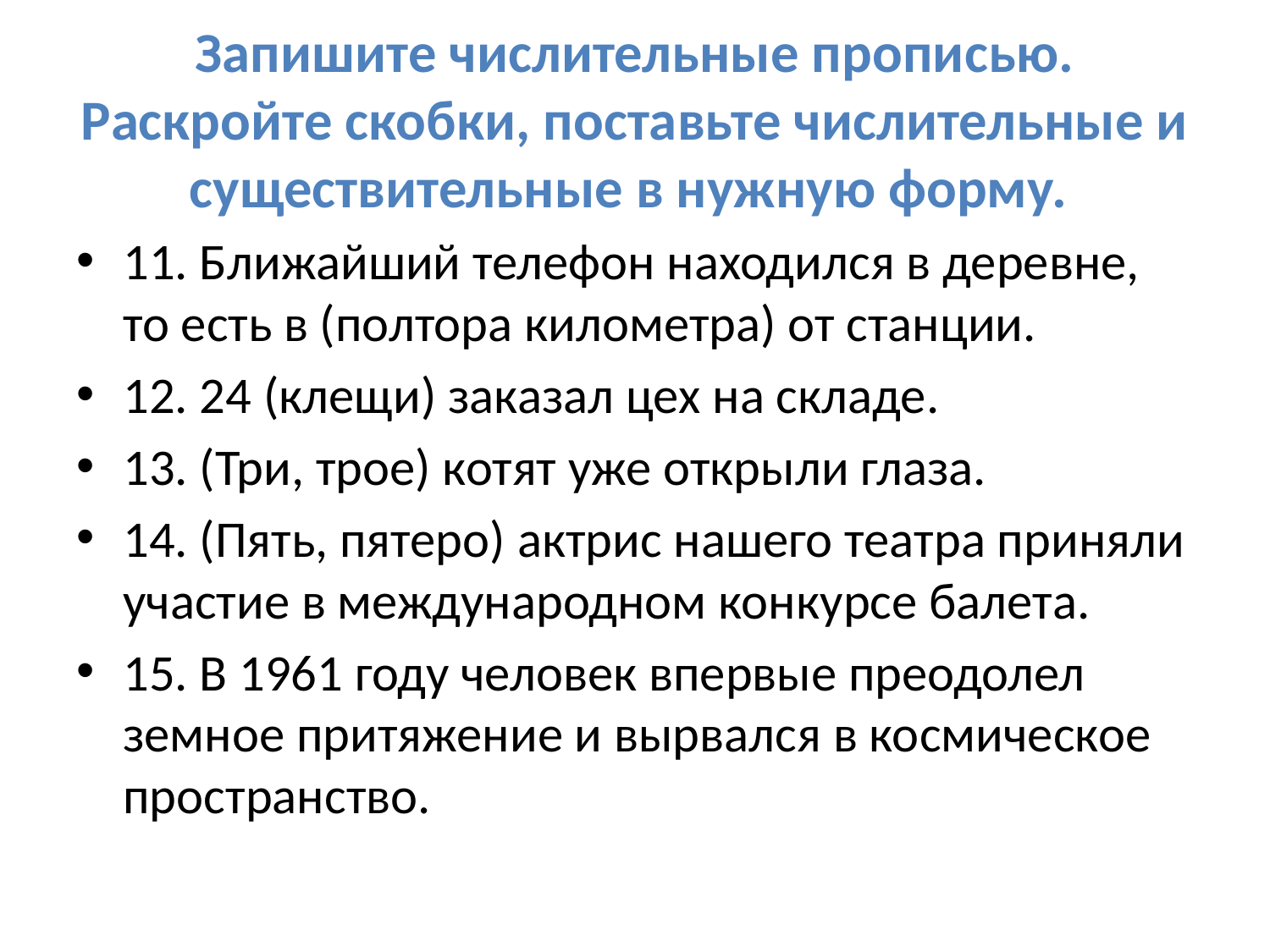

# Запишите числительные прописью. Раскройте скобки, поставьте числительные и существительные в нужную форму.
11. Ближайший телефон находился в деревне, то есть в (полтора километра) от станции.
12. 24 (клещи) заказал цех на складе.
13. (Три, трое) котят уже открыли глаза.
14. (Пять, пятеро) актрис нашего театра приняли участие в международном конкурсе балета.
15. В 1961 году человек впервые преодолел земное притяжение и вырвался в космическое пространство.